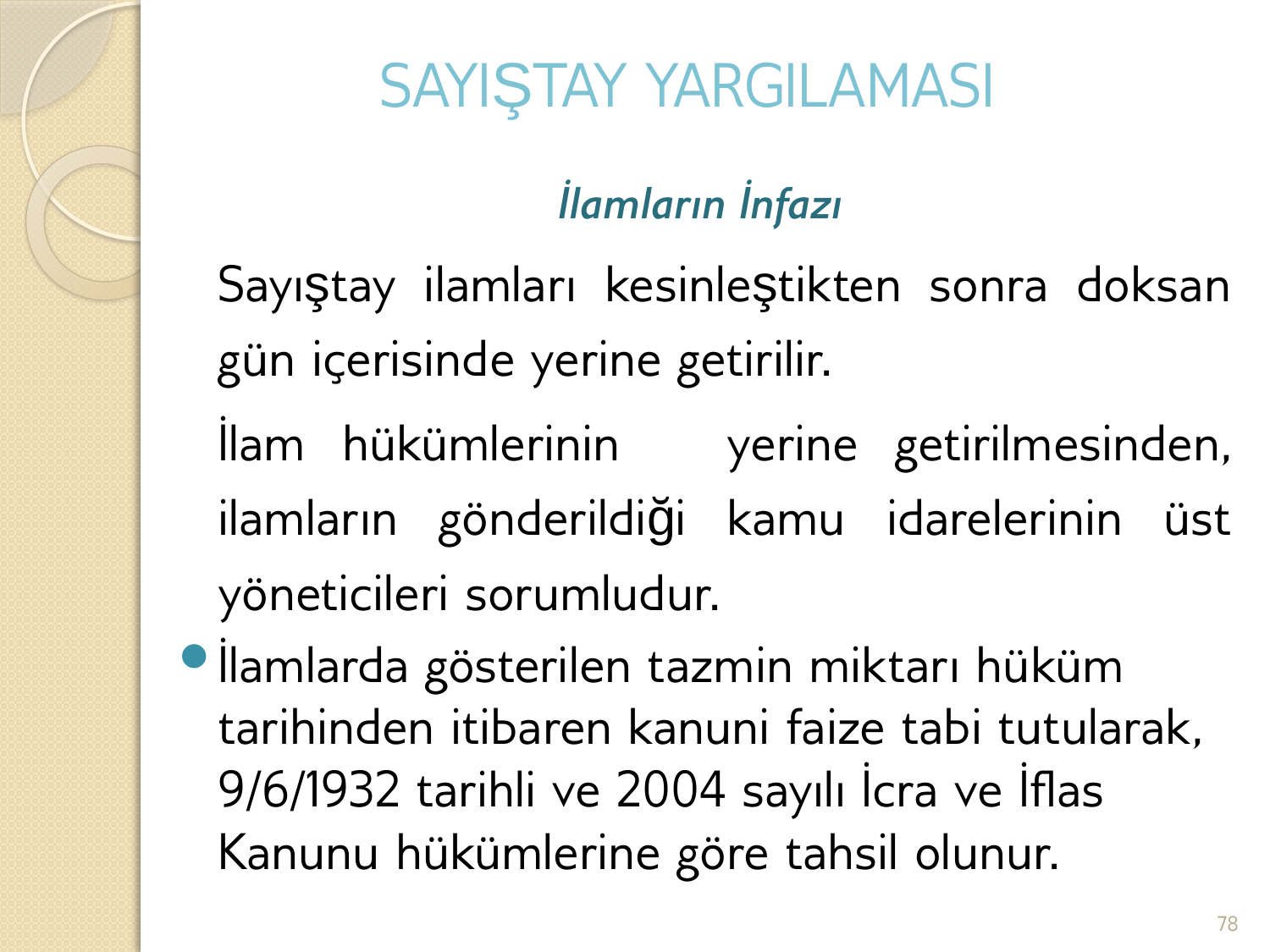

# SAYIŞTAY YARGILAMASI
İlamların İnfazı
	Sayıştay ilamları kesinleştikten sonra doksan gün içerisinde yerine getirilir.
	İlam hükümlerinin 	yerine getirilmesinden, ilamların gönderildiği kamu idarelerinin üst yöneticileri sorumludur.
İlamlarda gösterilen tazmin miktarı hüküm tarihinden itibaren kanuni faize tabi tutularak, 9/6/1932 tarihli ve 2004 sayılı İcra ve İflas Kanunu hükümlerine göre tahsil olunur.

78